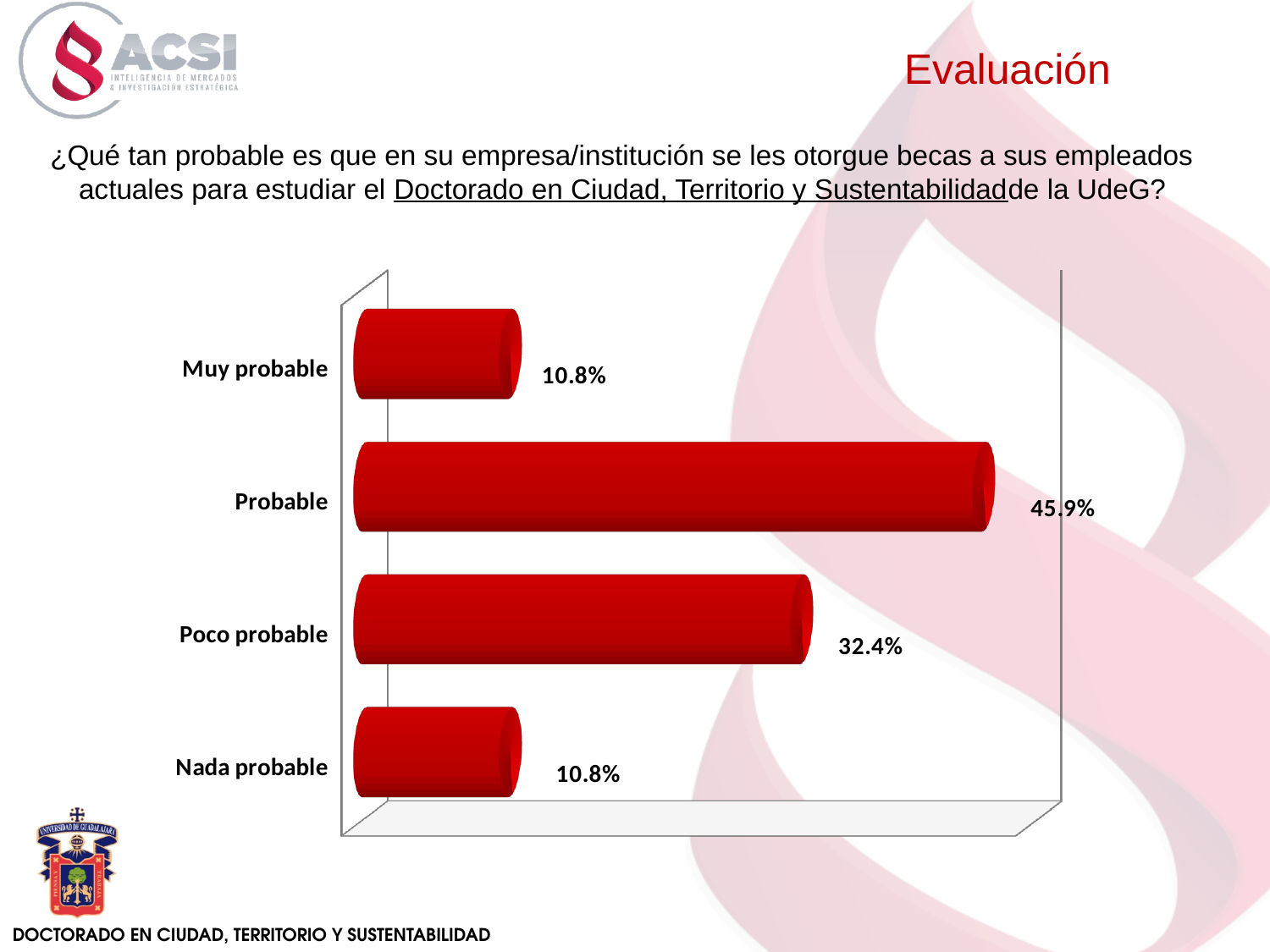

Evaluación
¿Qué tan probable es que en su empresa/institución se les otorgue becas a sus empleados actuales para estudiar el Doctorado en Ciudad, Territorio y Sustentabilidadde la UdeG?

[unsupported chart]